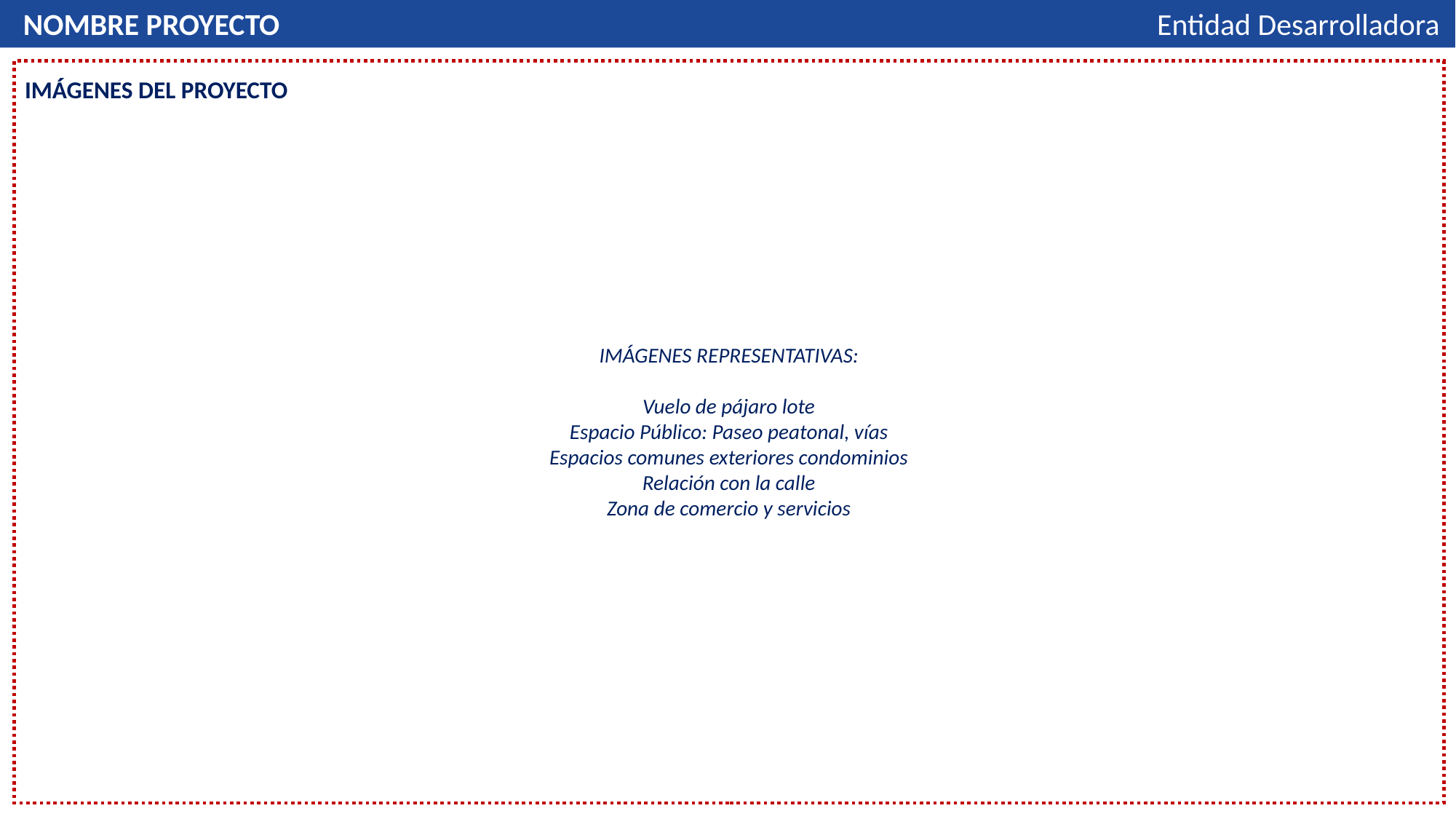

NOMBRE PROYECTO                                                                                                                               Entidad Desarrolladora

IMÁGENES DEL PROYECTO
IMÁGENES REPRESENTATIVAS:

Vuelo de pájaro lote
Espacio Público: Paseo peatonal, vías
Espacios comunes exteriores condominios
Relación con la calle
Zona de comercio y servicios